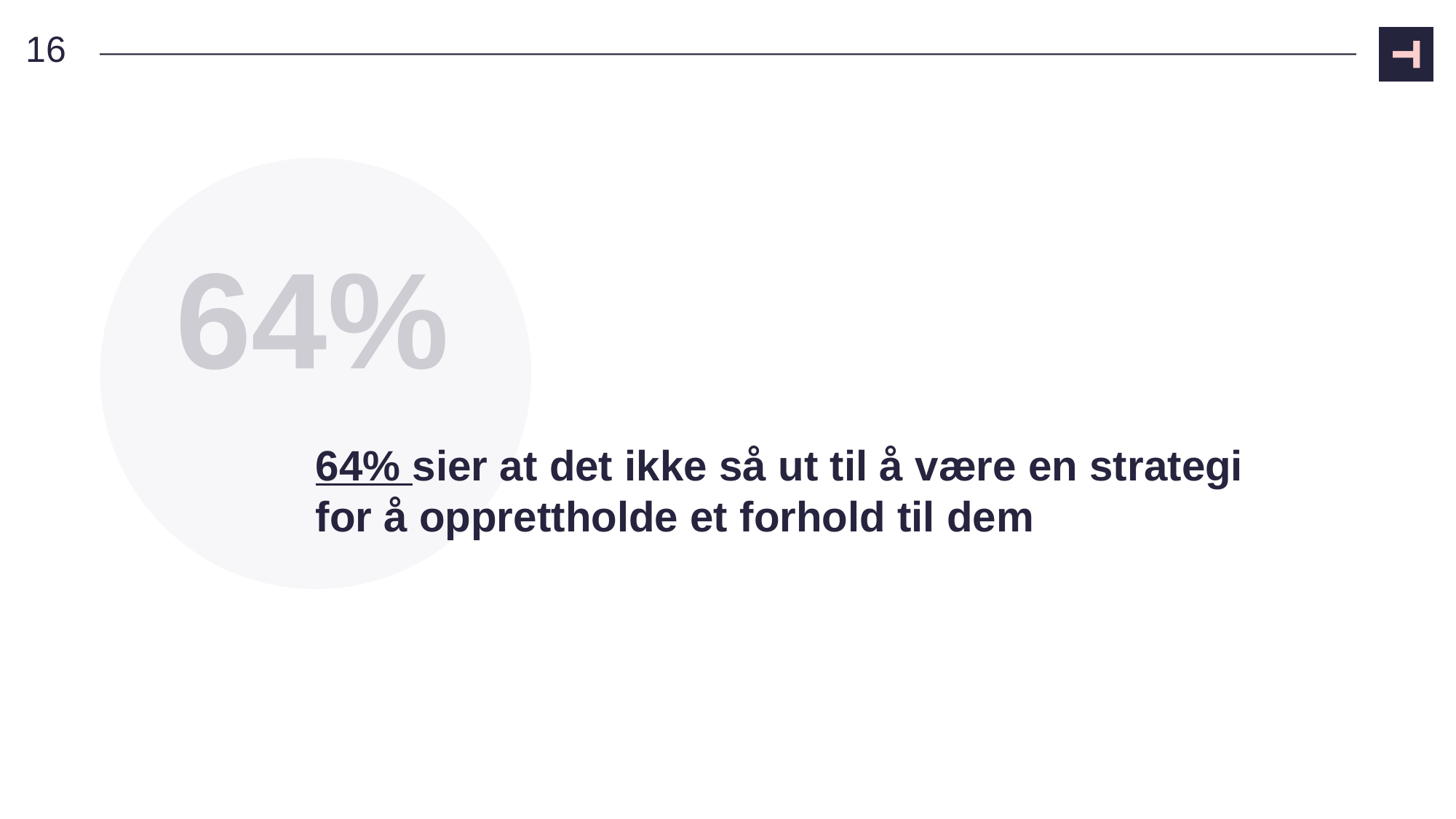

16

64%
# 64% sier at det ikke så ut til å være en strategi for å opprettholde et forhold til dem